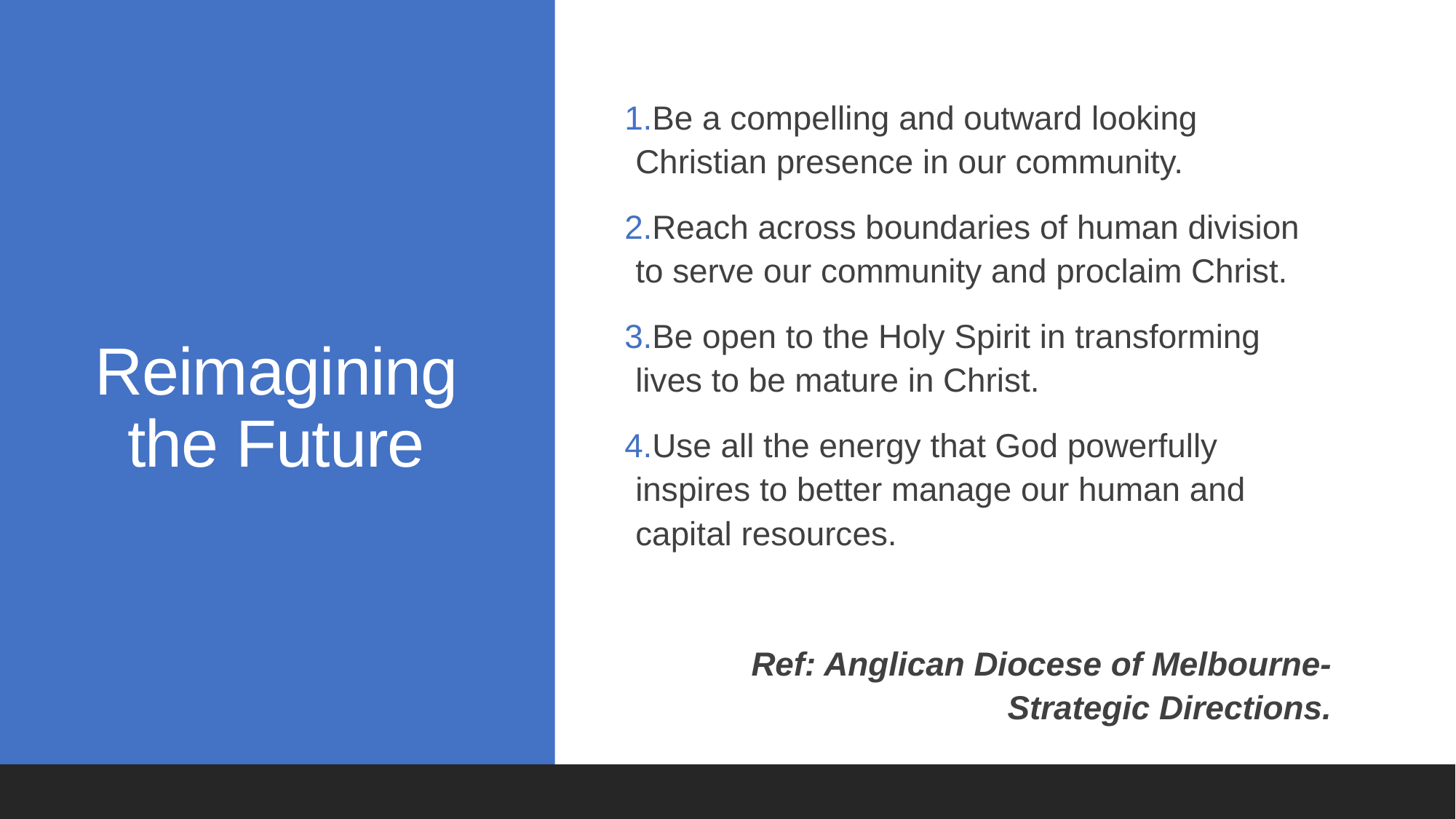

# Reimagining the Future
Be a compelling and outward looking Christian presence in our community.
Reach across boundaries of human division to serve our community and proclaim Christ.
Be open to the Holy Spirit in transforming lives to be mature in Christ.
Use all the energy that God powerfully inspires to better manage our human and capital resources.

Ref: Anglican Diocese of Melbourne-Strategic Directions.